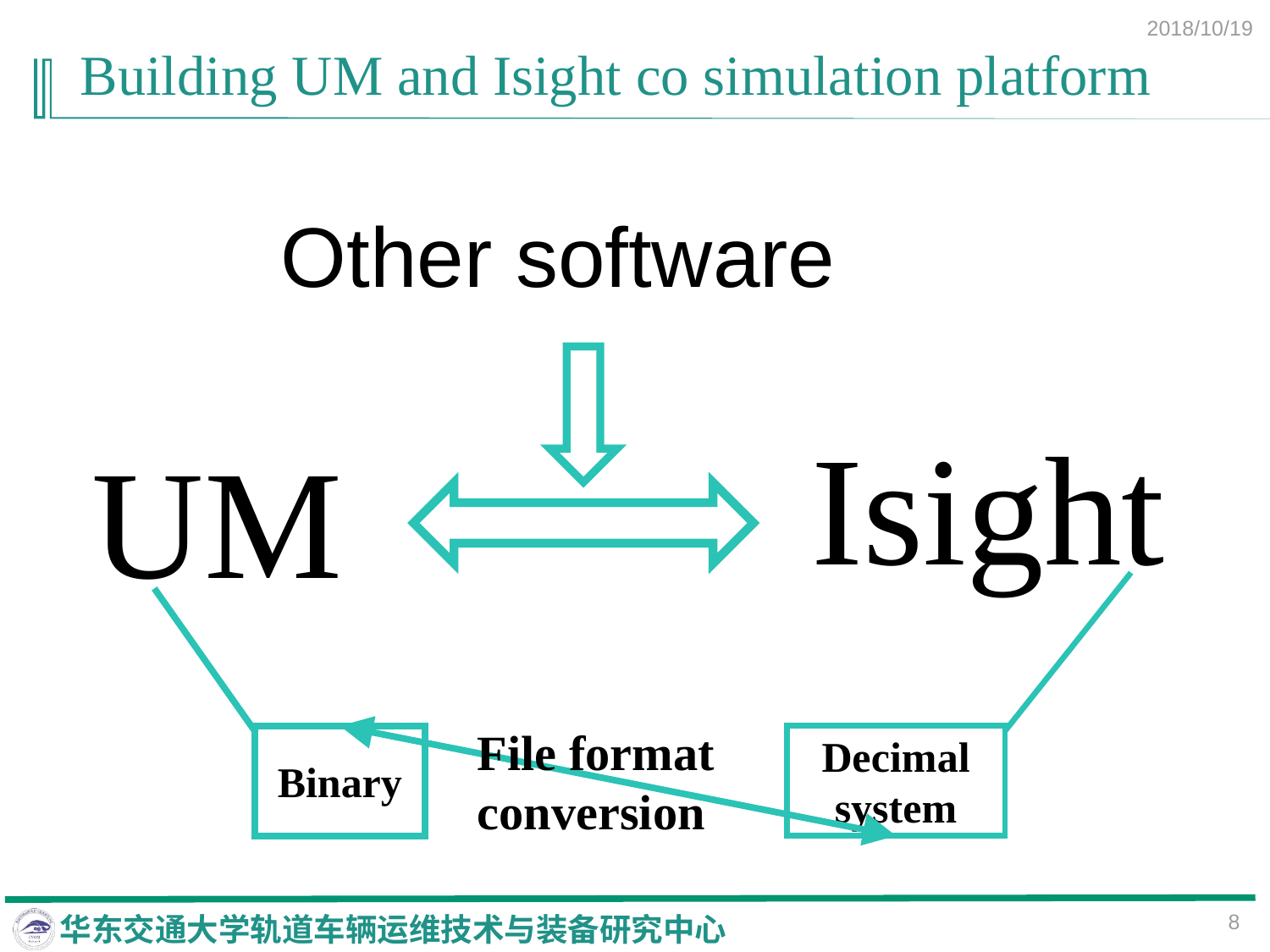

2018/10/19
# Building UM and Isight co simulation platform
Other software

Isight
UM

File format conversion
Binary
Decimal system
8